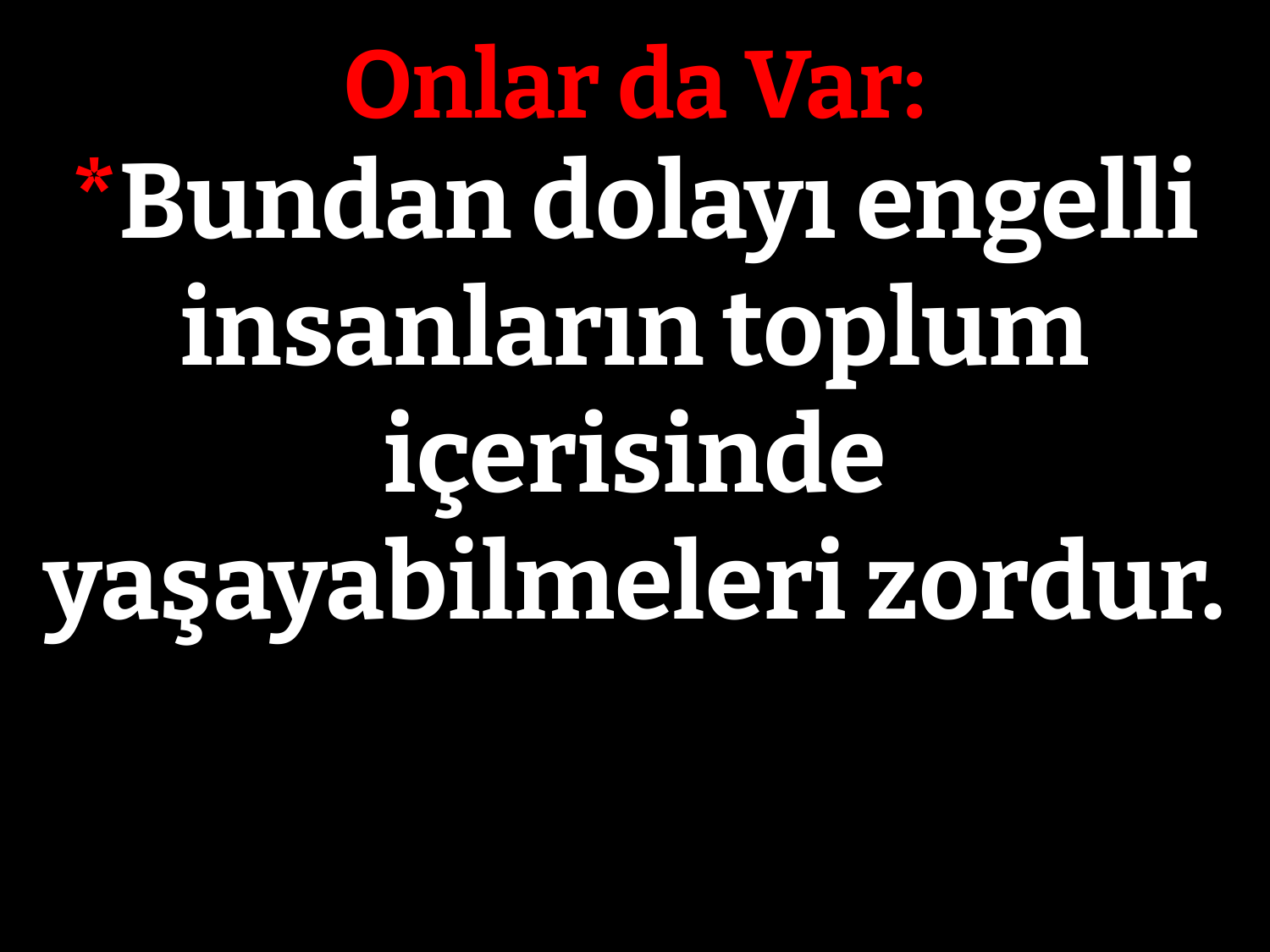

Onlar da Var:
*Bundan dolayı engelli insanların toplum içerisinde yaşayabilmeleri zordur.
#